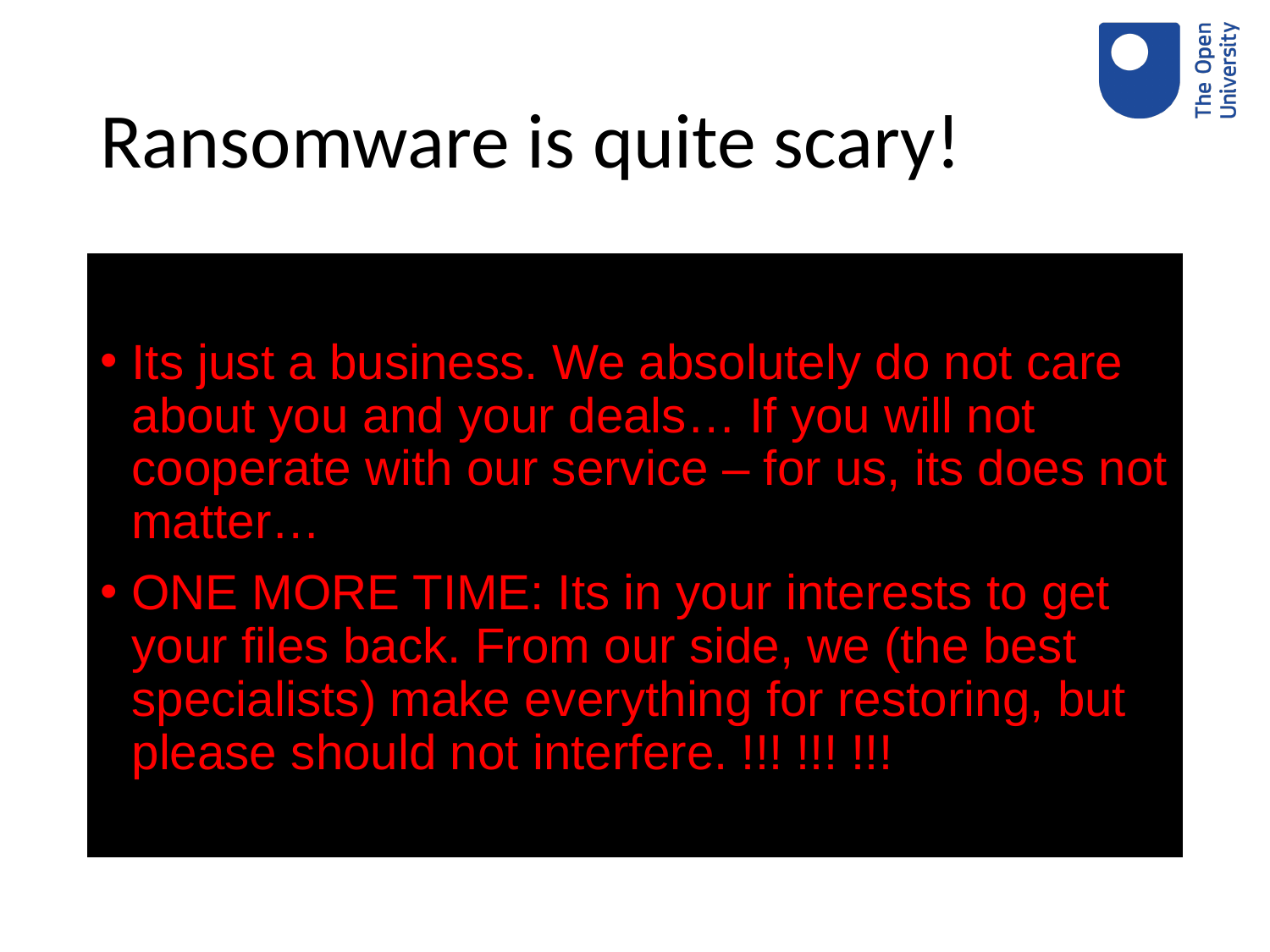

# Ransomware is quite scary!

Its just a business. We absolutely do not care about you and your deals… If you will not cooperate with our service – for us, its does not matter…
ONE MORE TIME: Its in your interests to get your files back. From our side, we (the best specialists) make everything for restoring, but please should not interfere. !!! !!! !!!